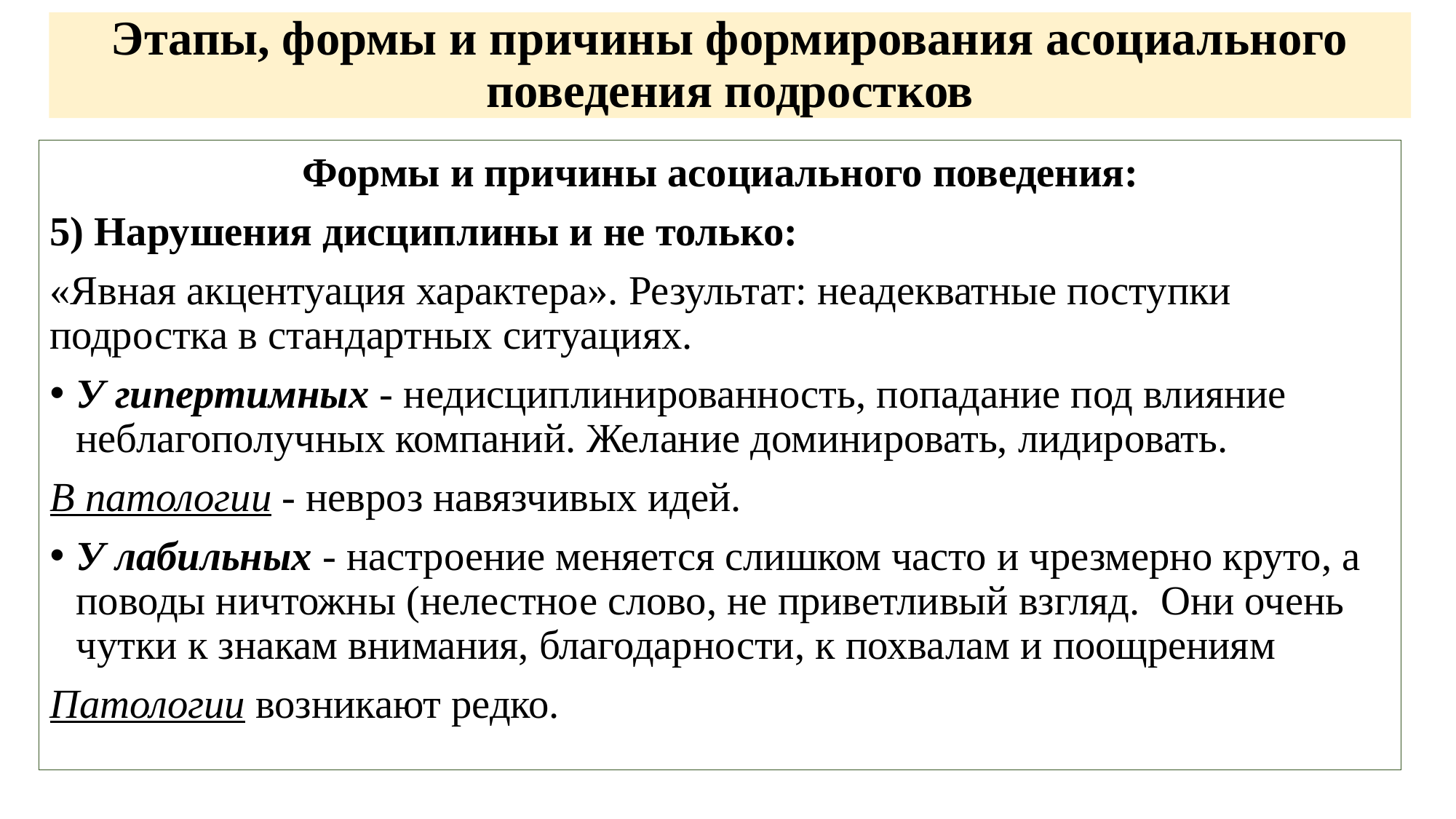

# Этапы, формы и причины формирования асоциального поведения подростков
Формы и причины асоциального поведения:
5) Нарушения дисциплины и не только:
«Явная акцентуация характера». Результат: неадекватные поступки подростка в стандартных ситуациях.
У гипертимных - недисциплинированность, попадание под влияние неблагополучных компаний. Желание доминировать, лидировать.
В патологии - невроз навязчивых идей.
У лабильных - настроение меняется слишком часто и чрезмерно круто, а поводы ничтожны (нелестное слово, не приветливый взгляд.  Они очень чутки к знакам внимания, благодарности, к похвалам и поощрениям
Патологии возникают редко.